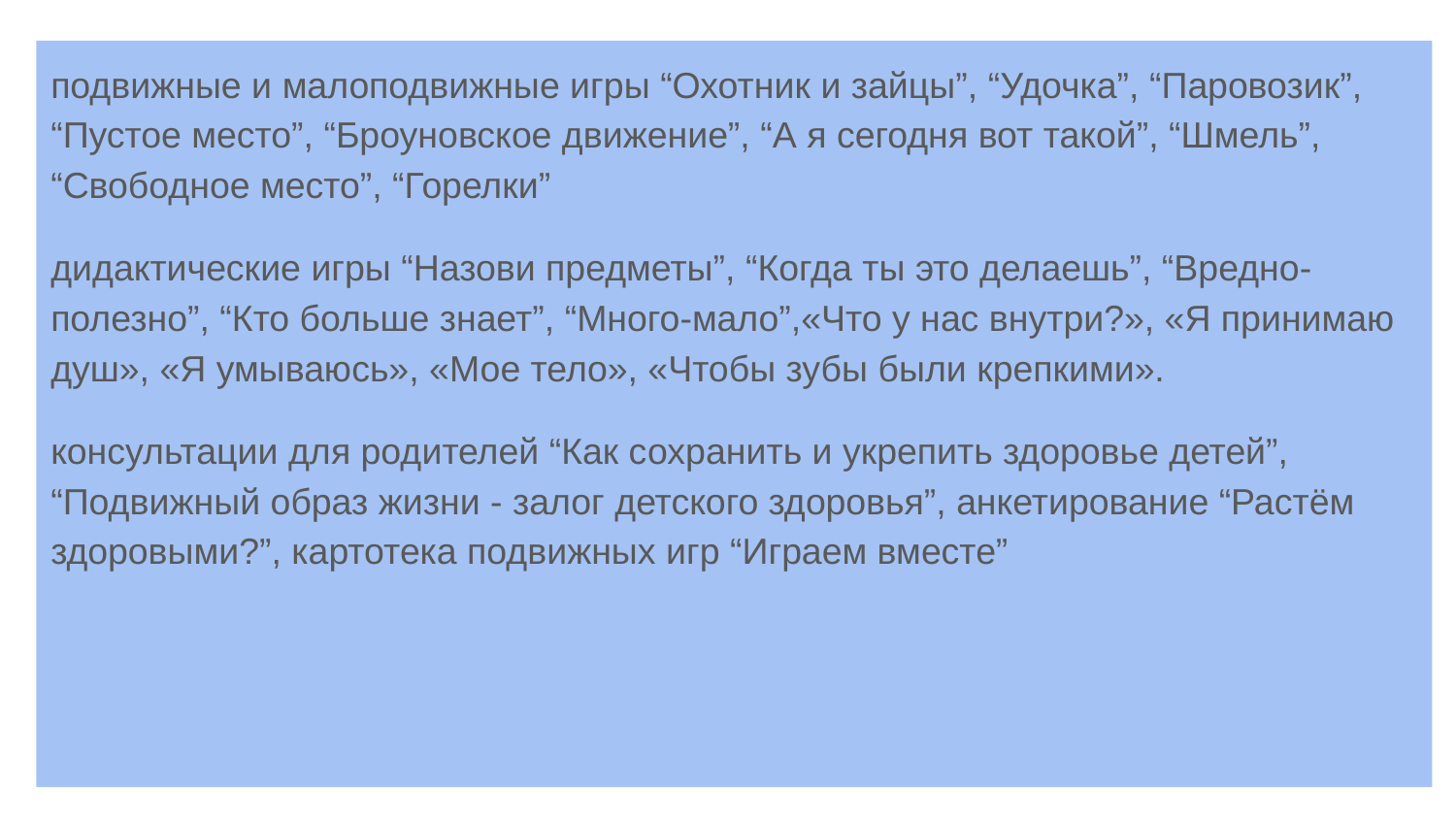

подвижные и малоподвижные игры “Охотник и зайцы”, “Удочка”, “Паровозик”, “Пустое место”, “Броуновское движение”, “А я сегодня вот такой”, “Шмель”, “Свободное место”, “Горелки”
дидактические игры “Назови предметы”, “Когда ты это делаешь”, “Вредно-полезно”, “Кто больше знает”, “Много-мало”,«Что у нас внутри?», «Я принимаю душ», «Я умываюсь», «Мое тело», «Чтобы зубы были крепкими».
консультации для родителей “Как сохранить и укрепить здоровье детей”, “Подвижный образ жизни - залог детского здоровья”, анкетирование “Растём здоровыми?”, картотека подвижных игр “Играем вместе”